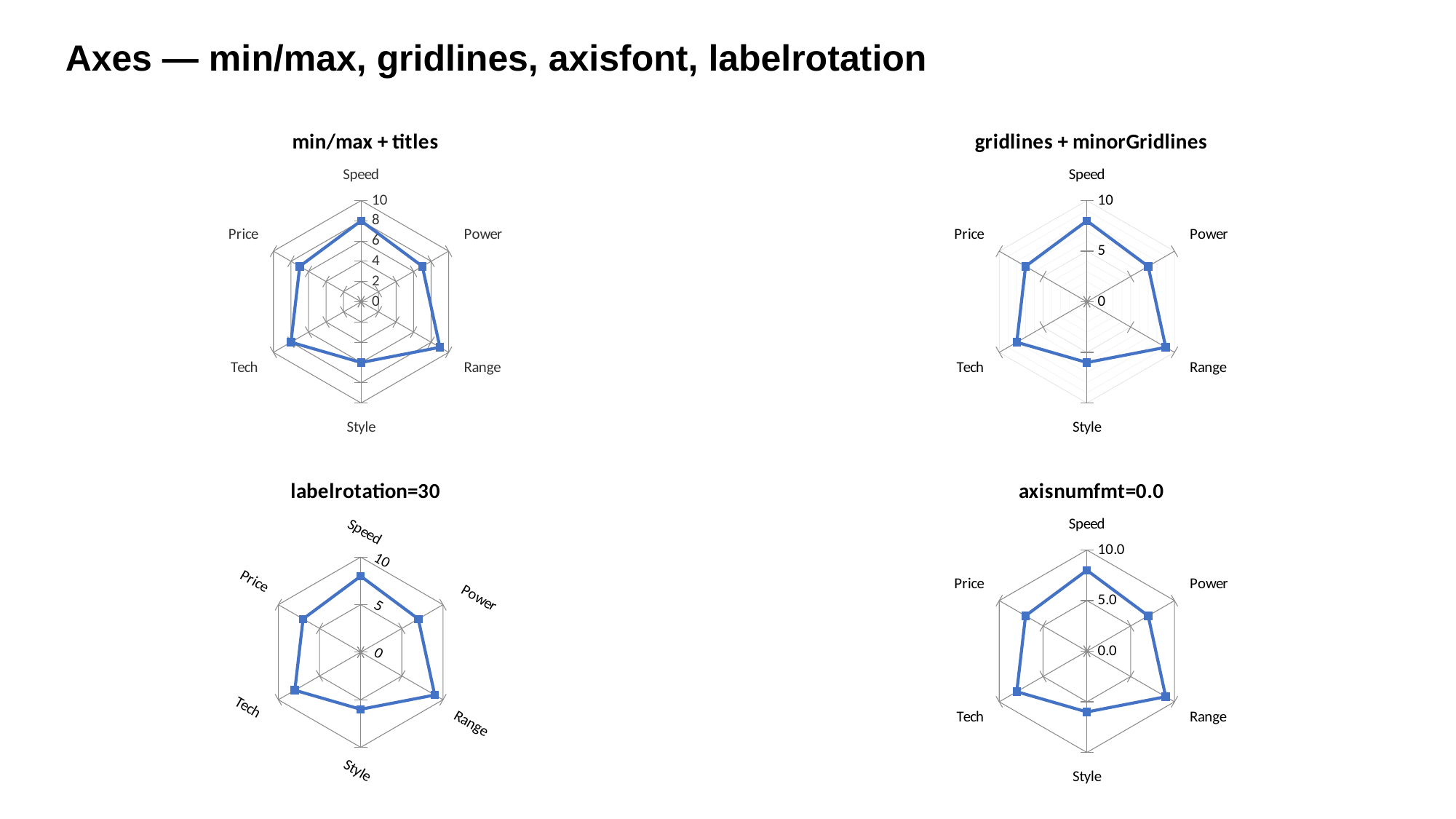

Axes — min/max, gridlines, axisfont, labelrotation

### Chart: min/max + titles

| Category |  |
|---|---|
| Speed | 8.0 |
| Power | 7.0 |
| Range | 9.0 |
| Style | 6.0 |
| Tech | 8.0 |
| Price | 7.0 |

### Chart: gridlines + minorGridlines

| Category |  |
|---|---|
| Speed | 8.0 |
| Power | 7.0 |
| Range | 9.0 |
| Style | 6.0 |
| Tech | 8.0 |
| Price | 7.0 |

### Chart: labelrotation=30

| Category |  |
|---|---|
| Speed | 8.0 |
| Power | 7.0 |
| Range | 9.0 |
| Style | 6.0 |
| Tech | 8.0 |
| Price | 7.0 |

### Chart: axisnumfmt=0.0

| Category |  |
|---|---|
| Speed | 8.0 |
| Power | 7.0 |
| Range | 9.0 |
| Style | 6.0 |
| Tech | 8.0 |
| Price | 7.0 |